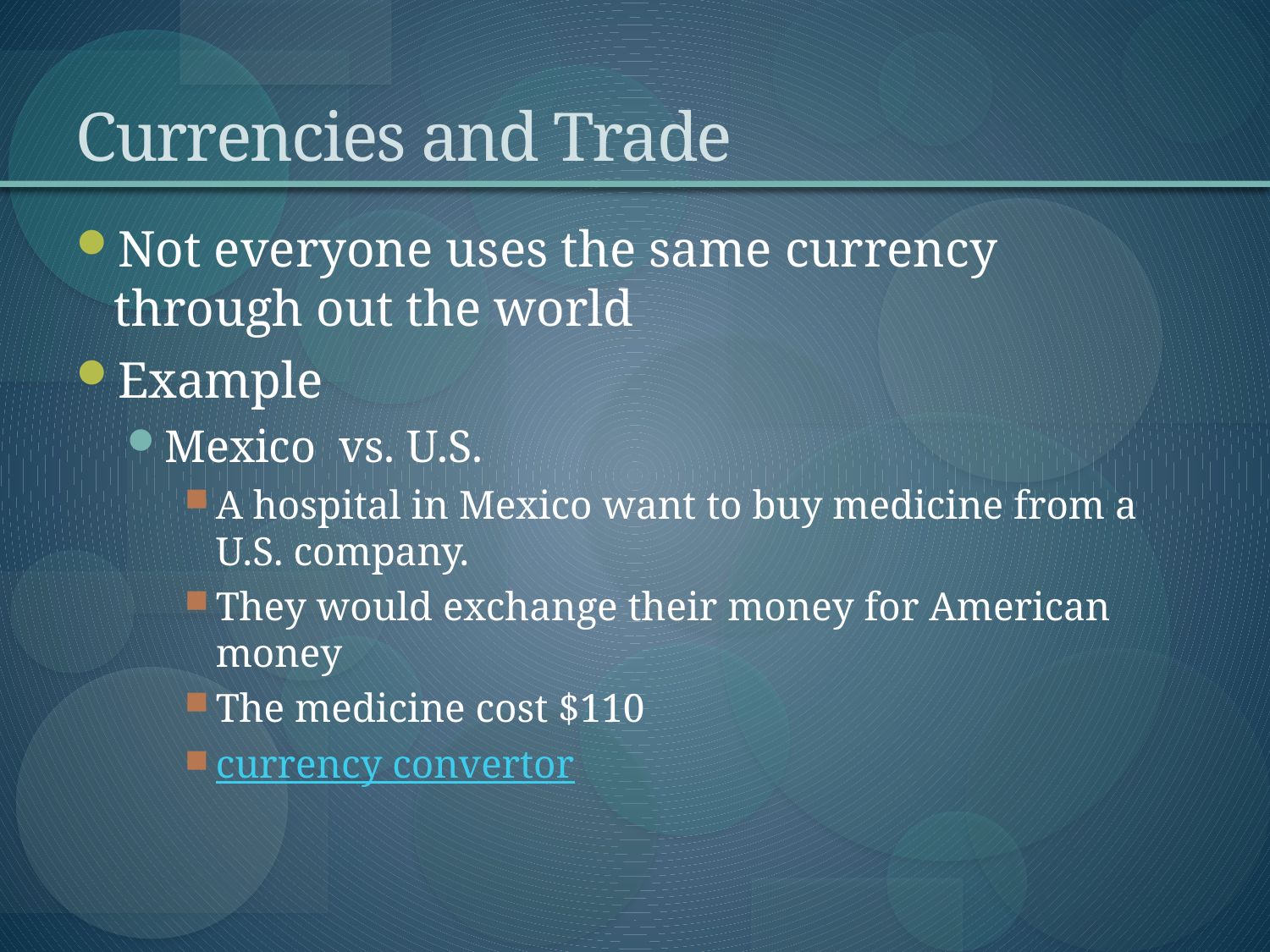

# Currencies and Trade
Not everyone uses the same currency through out the world
Example
Mexico  vs. U.S.
A hospital in Mexico want to buy medicine from a U.S. company.
They would exchange their money for American money
The medicine cost $110
currency convertor